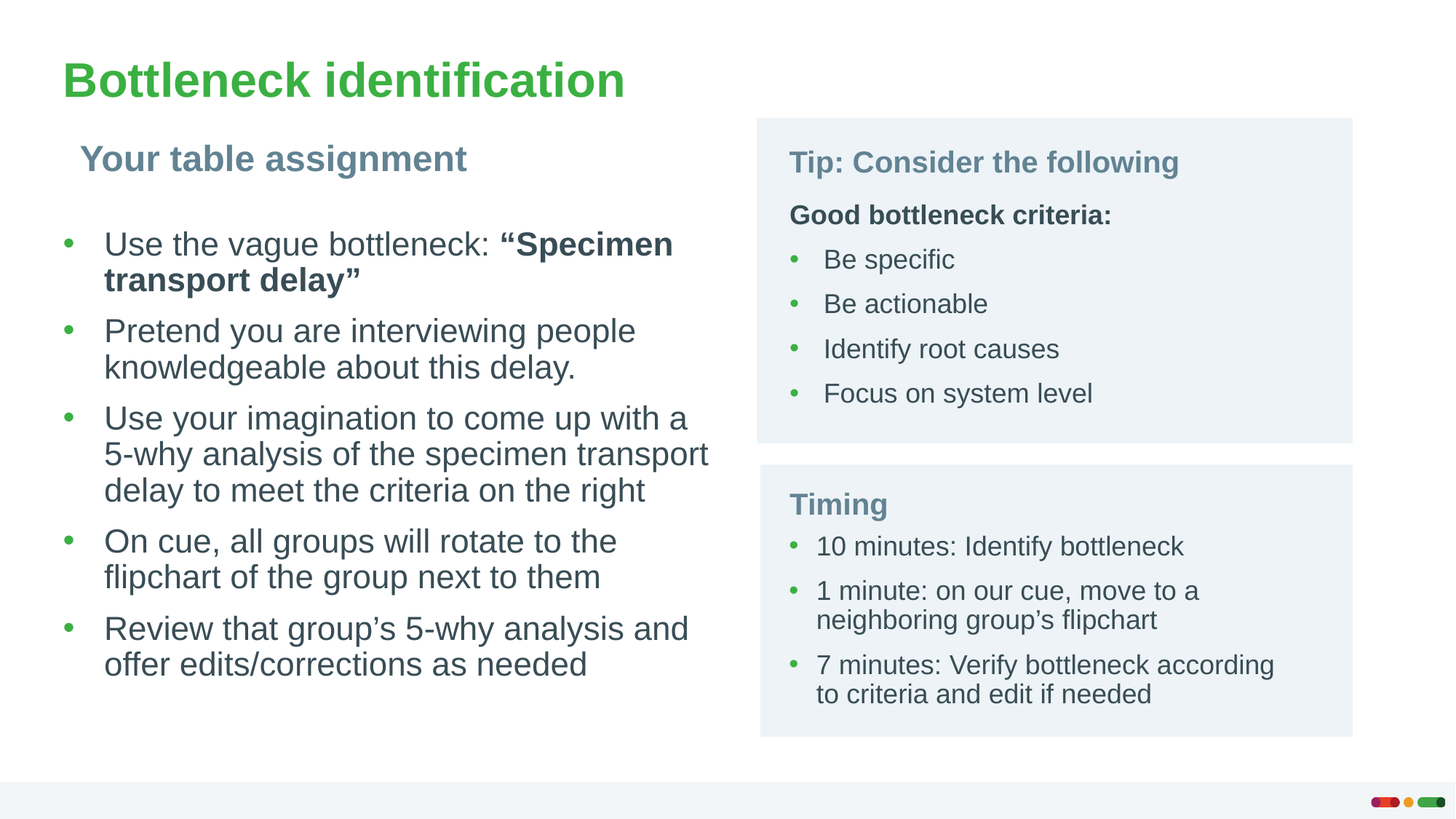

Bottleneck identification
Tip: Consider the following

Your table assignment
Good bottleneck criteria:
Be specific
Be actionable
Identify root causes
Focus on system level

Use the vague bottleneck: “Specimen transport delay”
Pretend you are interviewing people knowledgeable about this delay.
Use your imagination to come up with a 5-why analysis of the specimen transport delay to meet the criteria on the right
On cue, all groups will rotate to the flipchart of the group next to them
Review that group’s 5-why analysis and offer edits/corrections as needed

Timing
10 minutes: Identify bottleneck
1 minute: on our cue, move to a neighboring group’s flipchart
7 minutes: Verify bottleneck according to criteria and edit if needed